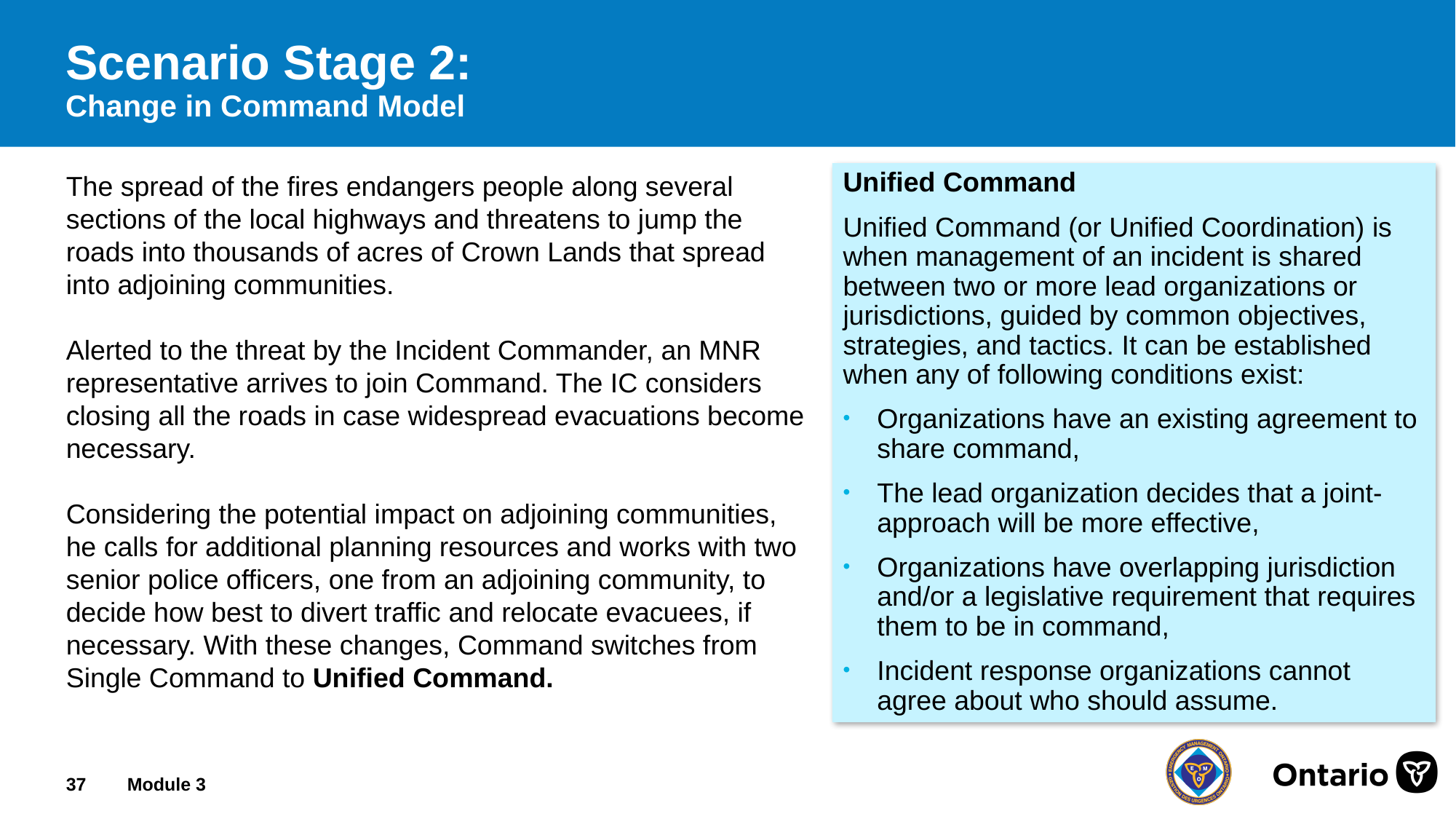

Scenario Stage 2:
Change in Command Model
The spread of the fires endangers people along several sections of the local highways and threatens to jump the roads into thousands of acres of Crown Lands that spread into adjoining communities.

Alerted to the threat by the Incident Commander, an MNR representative arrives to join Command. The IC considers closing all the roads in case widespread evacuations become necessary.

Considering the potential impact on adjoining communities, he calls for additional planning resources and works with two senior police officers, one from an adjoining community, to decide how best to divert traffic and relocate evacuees, if necessary. With these changes, Command switches from Single Command to Unified Command.
Unified Command
Unified Command (or Unified Coordination) is when management of an incident is shared between two or more lead organizations or jurisdictions, guided by common objectives, strategies, and tactics. It can be established when any of following conditions exist:
Organizations have an existing agreement to share command,
The lead organization decides that a joint-approach will be more effective,
Organizations have overlapping jurisdiction and/or a legislative requirement that requires them to be in command,
Incident response organizations cannot agree about who should assume.
37
Module 3